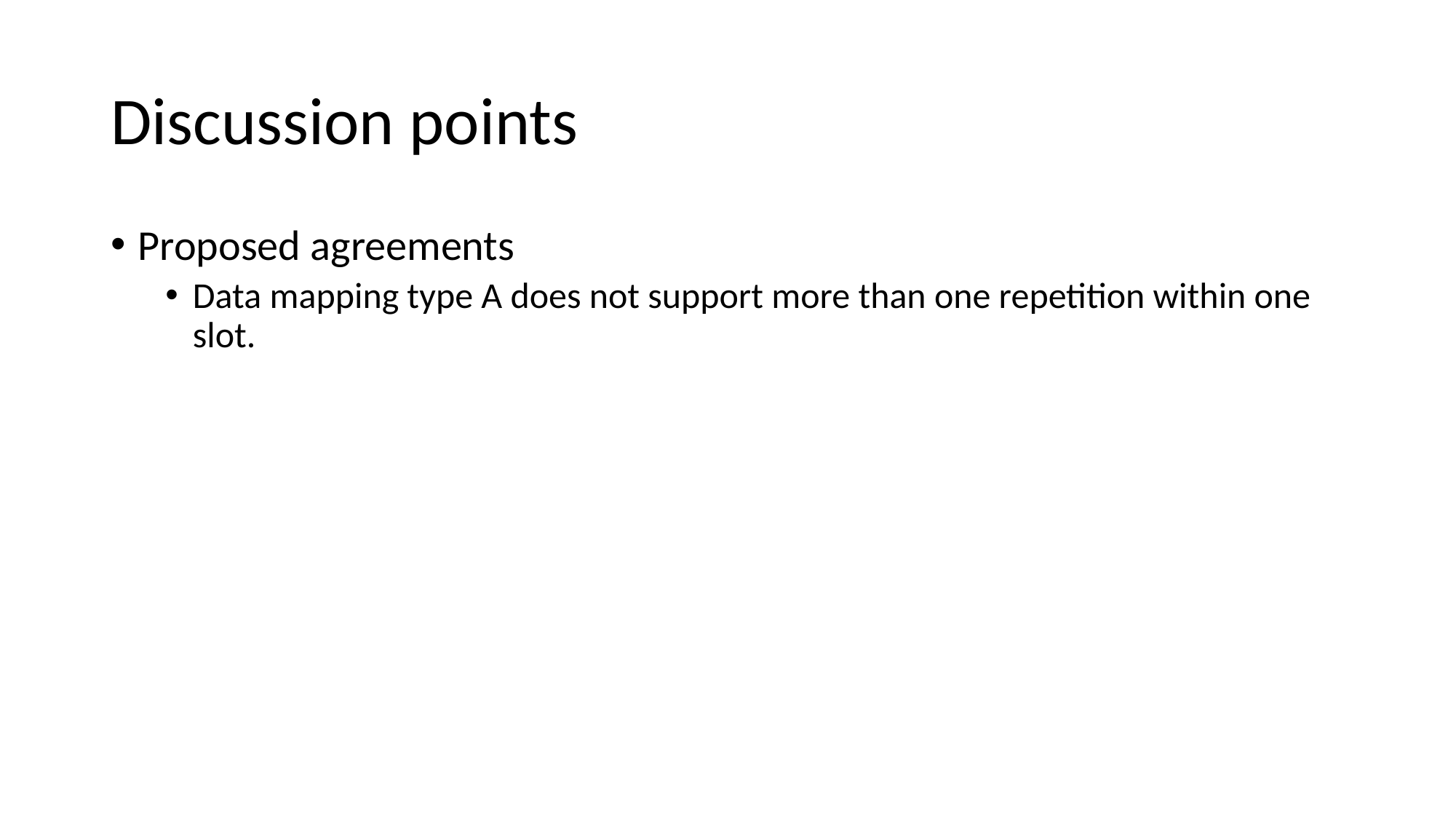

# Discussion points
Proposed agreements
Data mapping type A does not support more than one repetition within one slot.